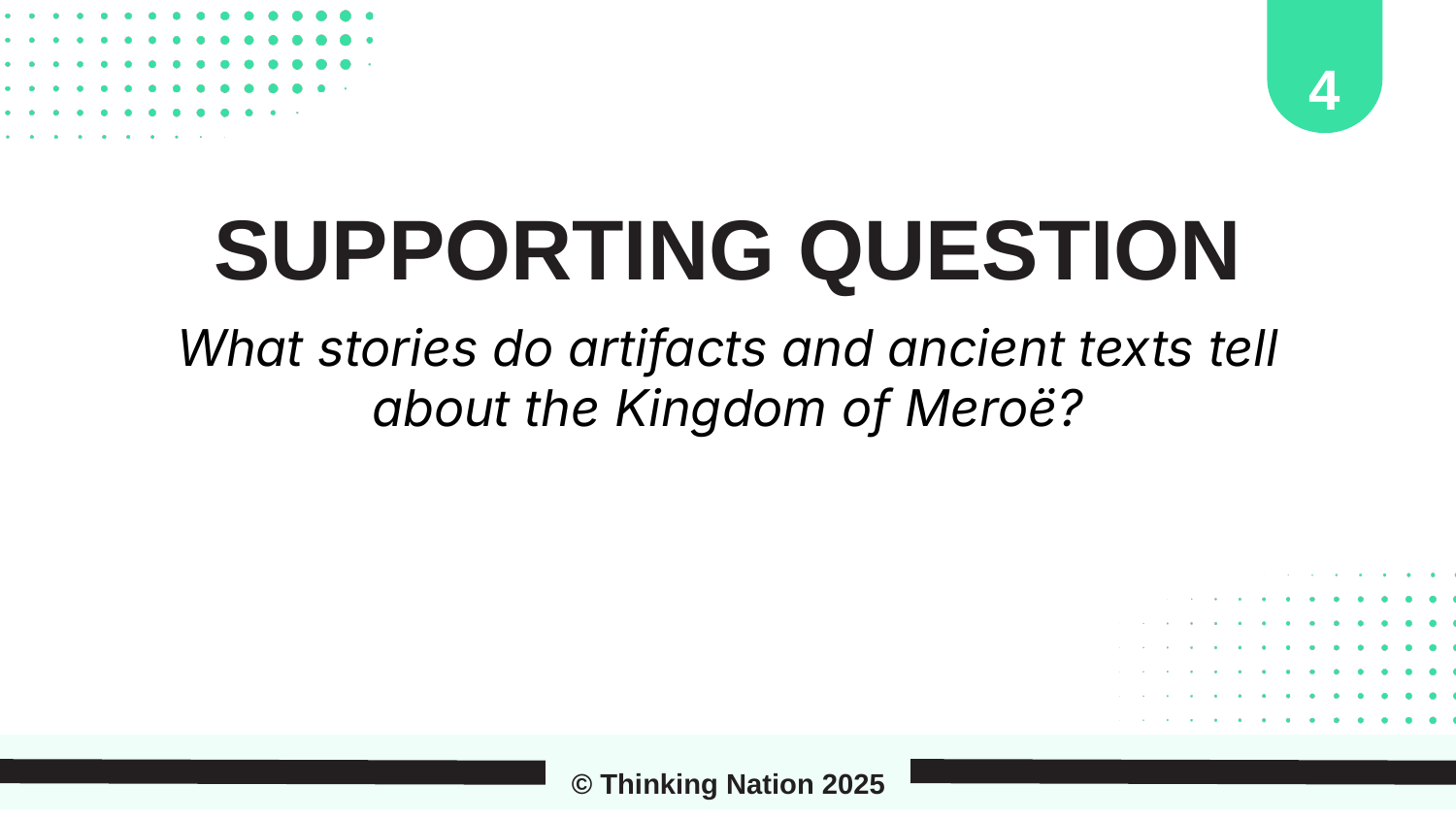

4
SUPPORTING QUESTION
What stories do artifacts and ancient texts tell about the Kingdom of Meroë?

© Thinking Nation 2025